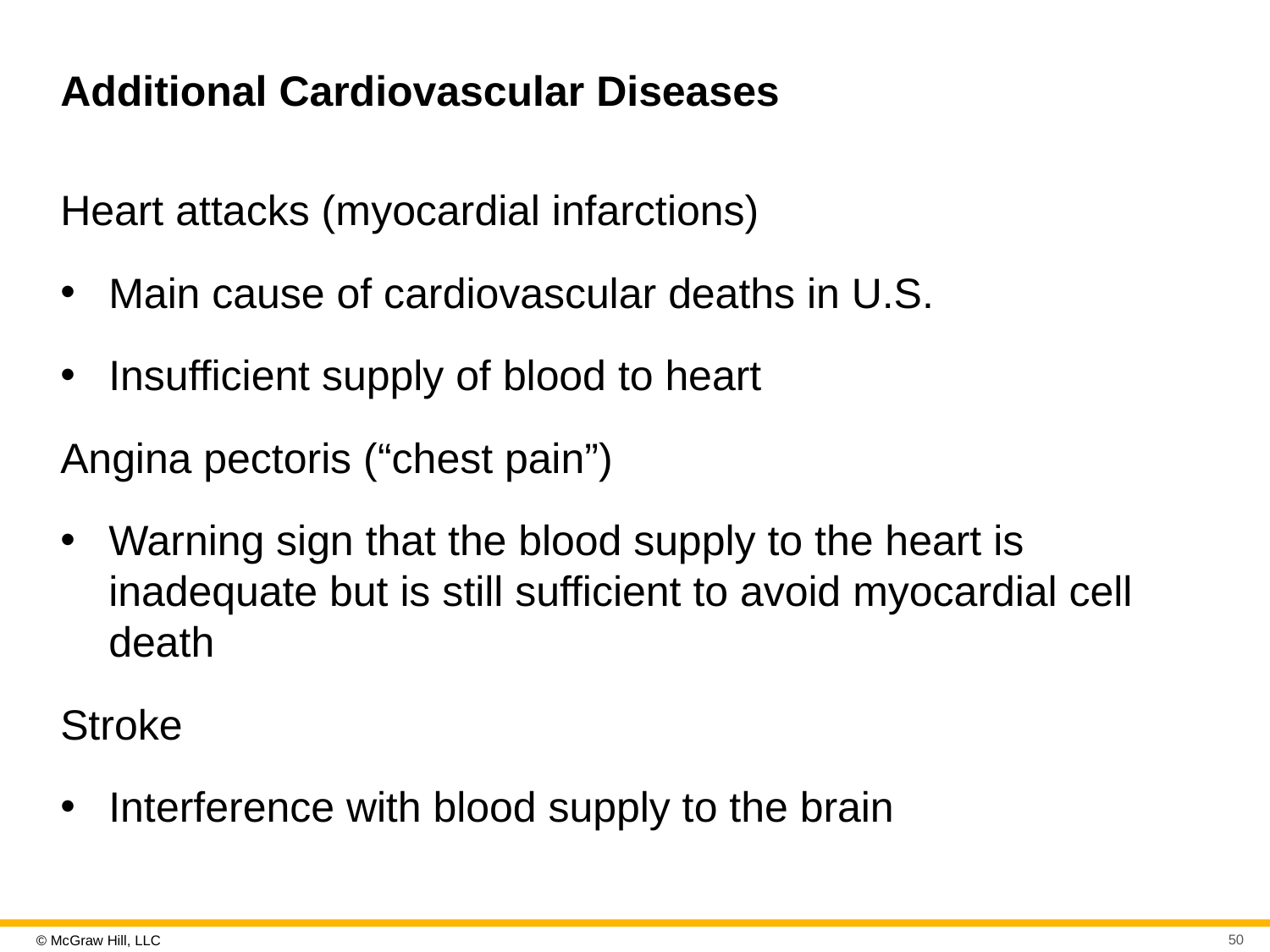

# Additional Cardiovascular Diseases
Heart attacks (myocardial infarctions)
Main cause of cardiovascular deaths in U.S.
Insufficient supply of blood to heart
Angina pectoris (“chest pain”)
Warning sign that the blood supply to the heart is inadequate but is still sufficient to avoid myocardial cell death
Stroke
Interference with blood supply to the brain
50